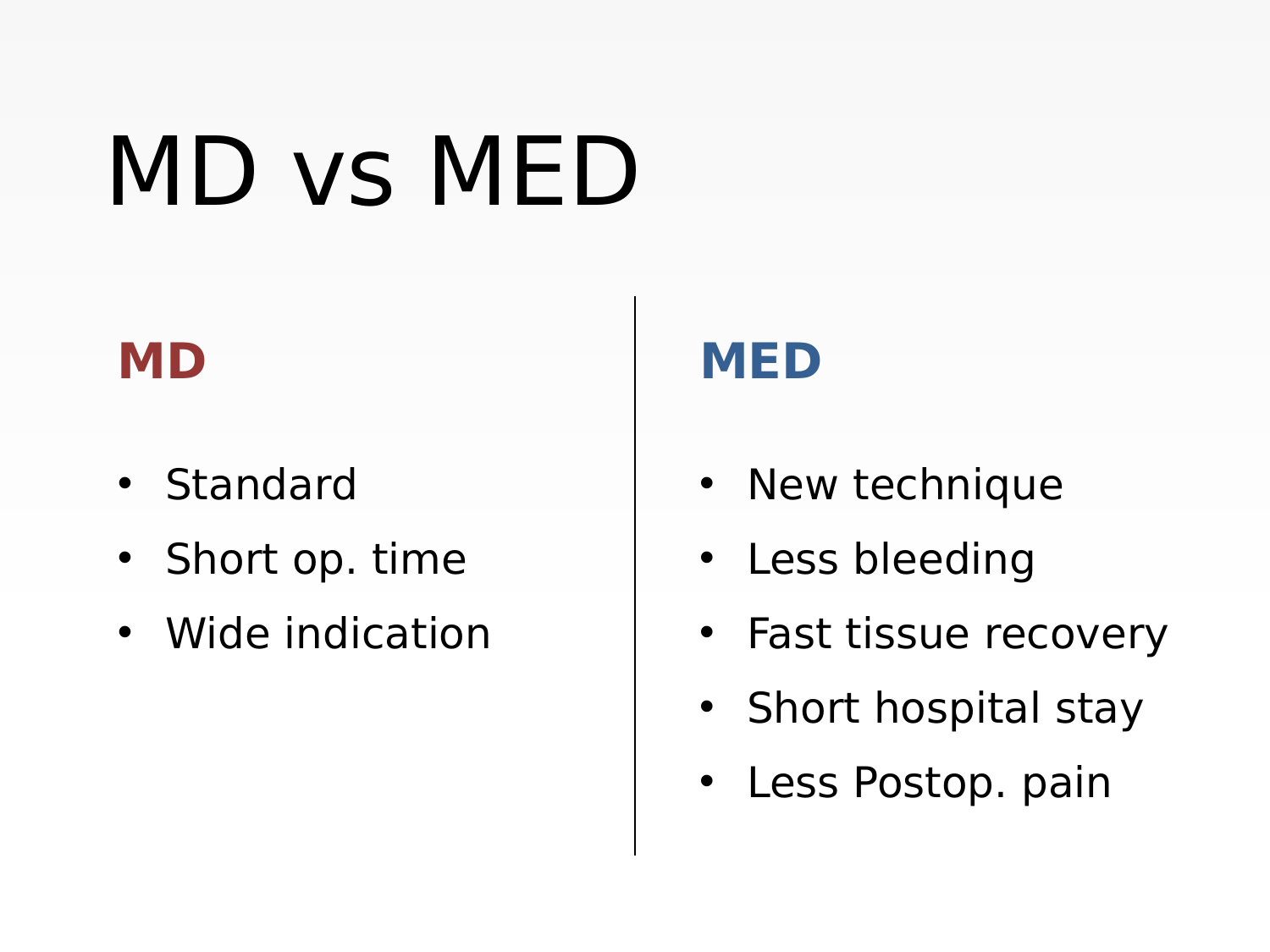

# MD vs MED
MD
MED
Standard
Short op. time
Wide indication
New technique
Less bleeding
Fast tissue recovery
Short hospital stay
Less Postop. pain